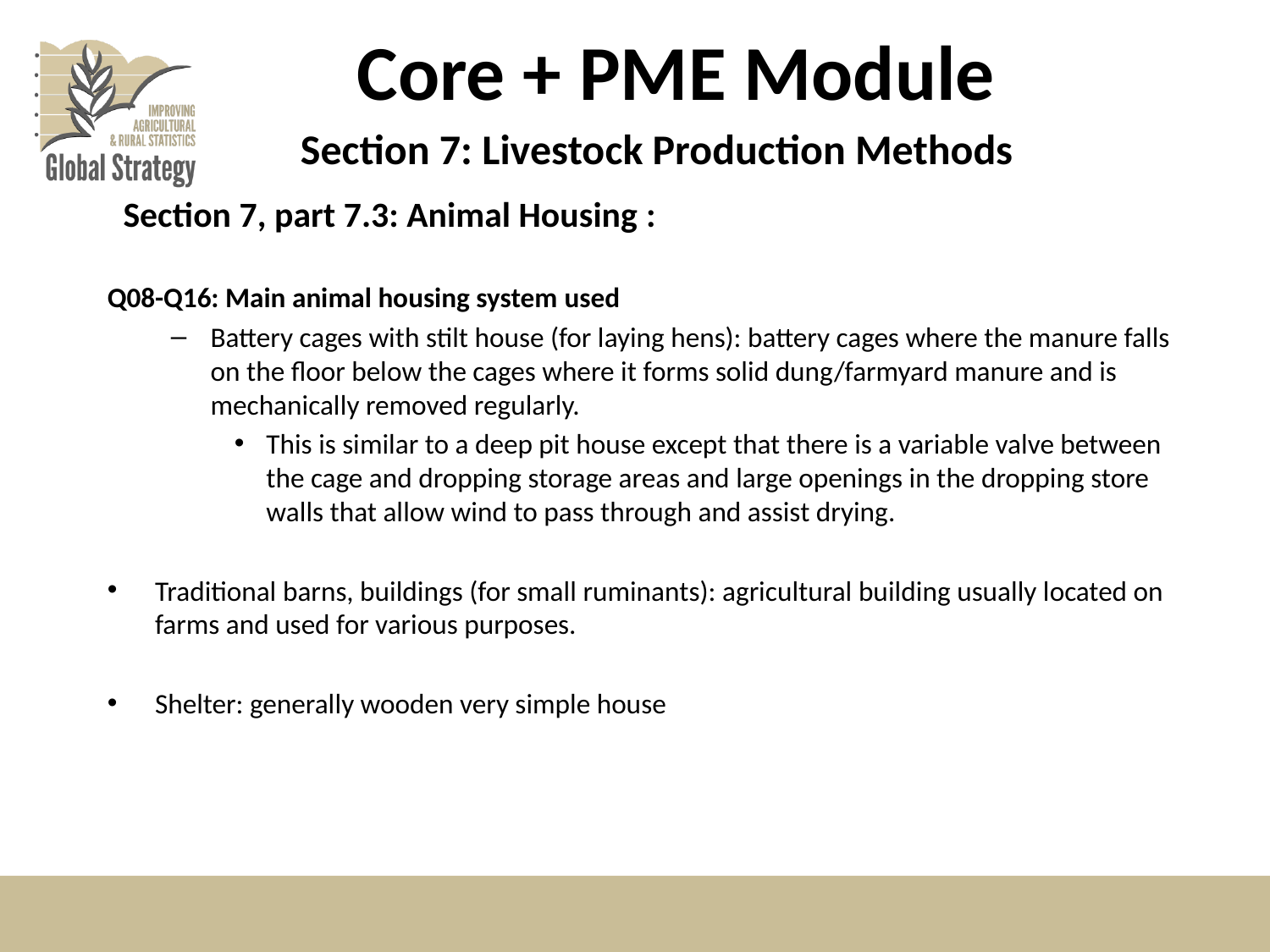

# Core + PME Module
Section 7: Livestock Production Methods

Section 7, part 7.3: Animal Housing :

Q08-Q16: Main animal housing system used
Battery cages with stilt house (for laying hens): battery cages where the manure falls on the floor below the cages where it forms solid dung/farmyard manure and is mechanically removed regularly.
This is similar to a deep pit house except that there is a variable valve between the cage and dropping storage areas and large openings in the dropping store walls that allow wind to pass through and assist drying.

Traditional barns, buildings (for small ruminants): agricultural building usually located on farms and used for various purposes.

Shelter: generally wooden very simple house